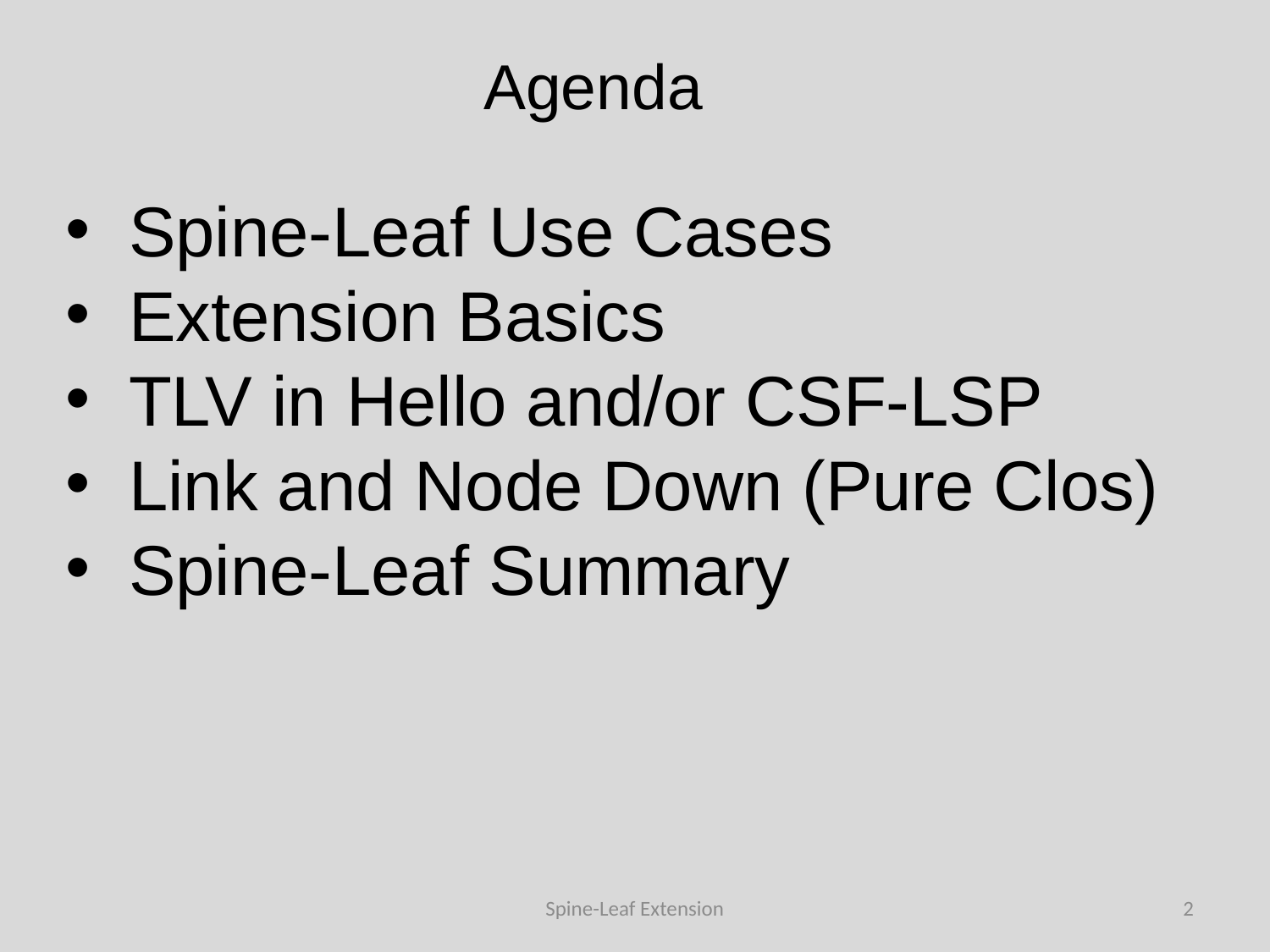

# Agenda
Spine-Leaf Use Cases
Extension Basics
TLV in Hello and/or CSF-LSP
Link and Node Down (Pure Clos)
Spine-Leaf Summary

Spine-Leaf Extension
2